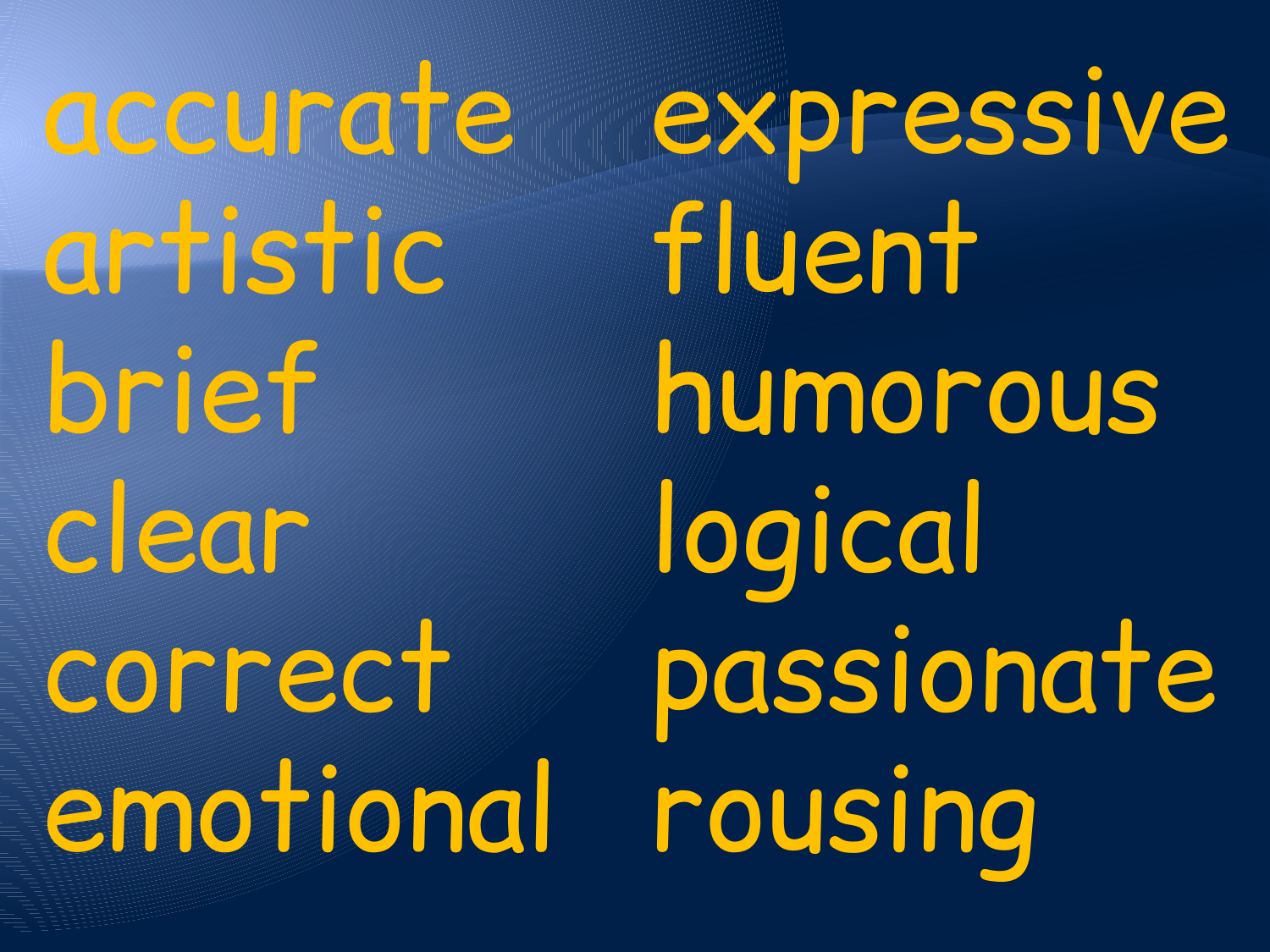

accurate
artistic
brief
clear
correct
emotional
expressive
fluent
humorous
logical
passionate
rousing